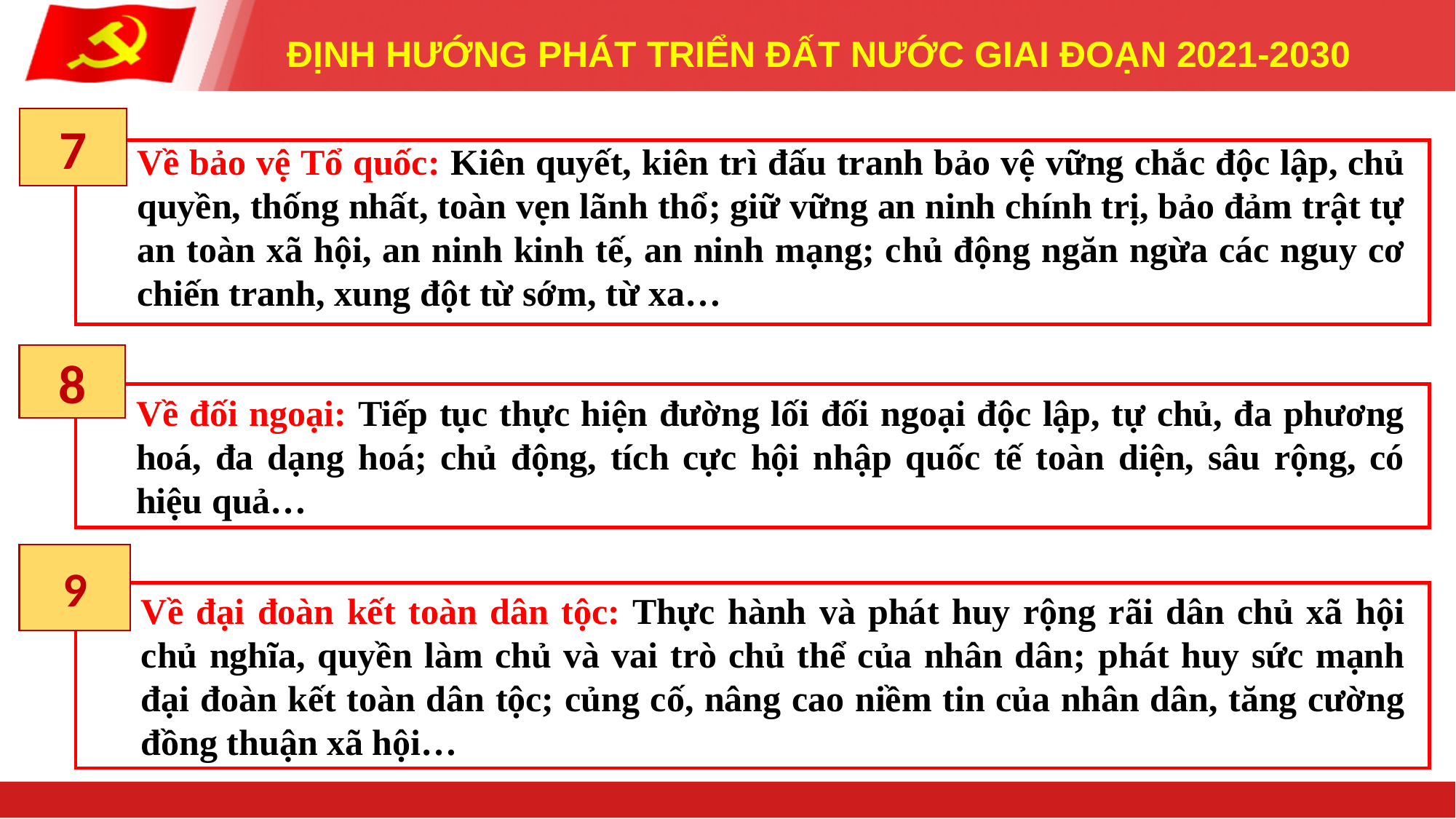

ĐỊNH HƯỚNG PHÁT TRIỂN ĐẤT NƯỚC GIAI ĐOẠN 2021-2030
7

Về bảo vệ Tổ quốc: Kiên quyết, kiên trì đấu tranh bảo vệ vững chắc độc lập, chủ quyền, thống nhất, toàn vẹn lãnh thổ; giữ vững an ninh chính trị, bảo đảm trật tự an toàn xã hội, an ninh kinh tế, an ninh mạng; chủ động ngăn ngừa các nguy cơ chiến tranh, xung đột từ sớm, từ xa…
8

Về đối ngoại: Tiếp tục thực hiện đường lối đối ngoại độc lập, tự chủ, đa phương hoá, đa dạng hoá; chủ động, tích cực hội nhập quốc tế toàn diện, sâu rộng, có hiệu quả…
9

Về đại đoàn kết toàn dân tộc: Thực hành và phát huy rộng rãi dân chủ xã hội chủ nghĩa, quyền làm chủ và vai trò chủ thể của nhân dân; phát huy sức mạnh đại đoàn kết toàn dân tộc; củng cố, nâng cao niềm tin của nhân dân, tăng cường đồng thuận xã hội…